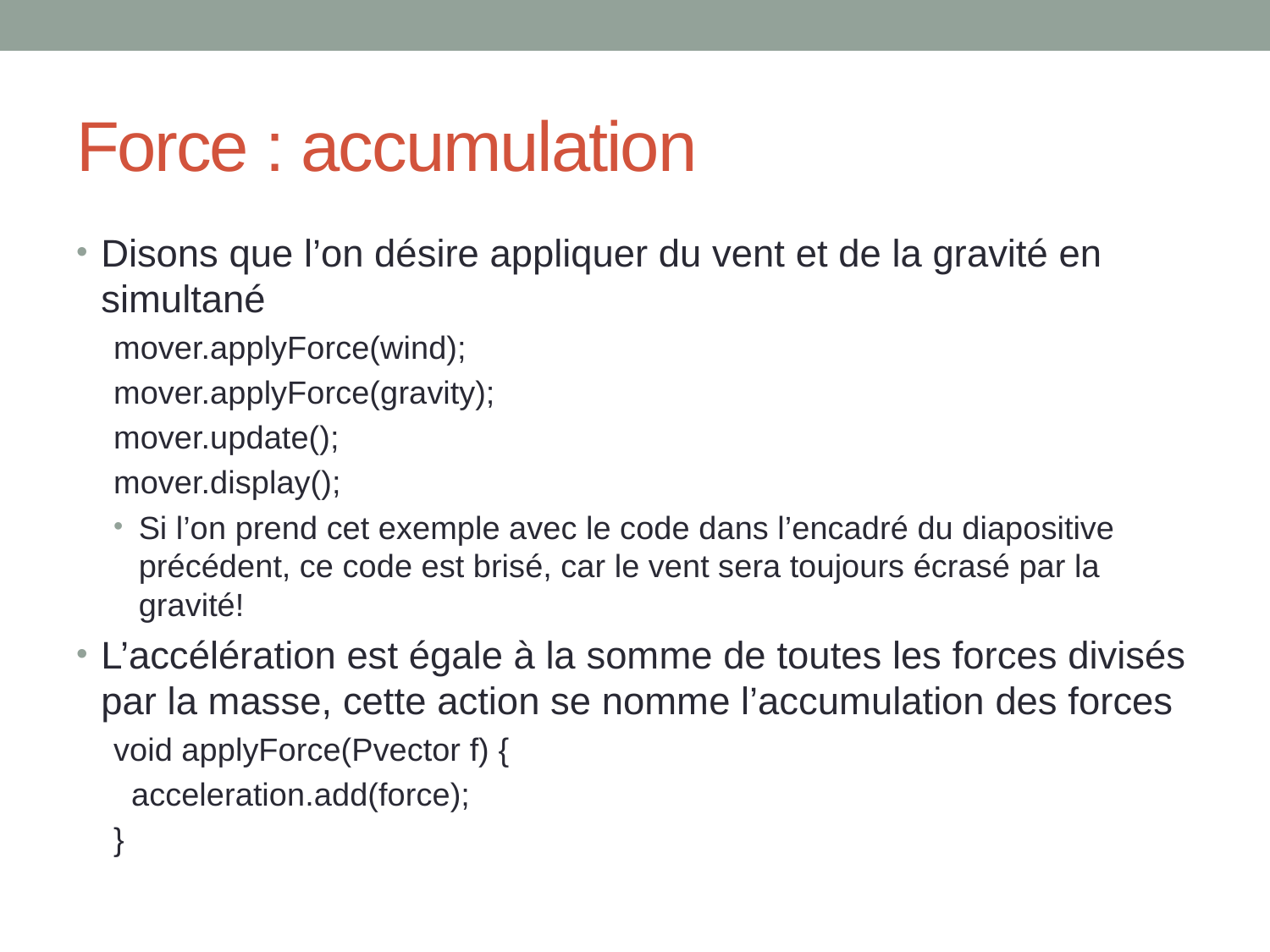

# Force : accumulation
Disons que l’on désire appliquer du vent et de la gravité en simultané
mover.applyForce(wind);
mover.applyForce(gravity);
mover.update();
mover.display();
Si l’on prend cet exemple avec le code dans l’encadré du diapositive précédent, ce code est brisé, car le vent sera toujours écrasé par la gravité!
L’accélération est égale à la somme de toutes les forces divisés par la masse, cette action se nomme l’accumulation des forces
void applyForce(Pvector f) {
  acceleration.add(force);
}